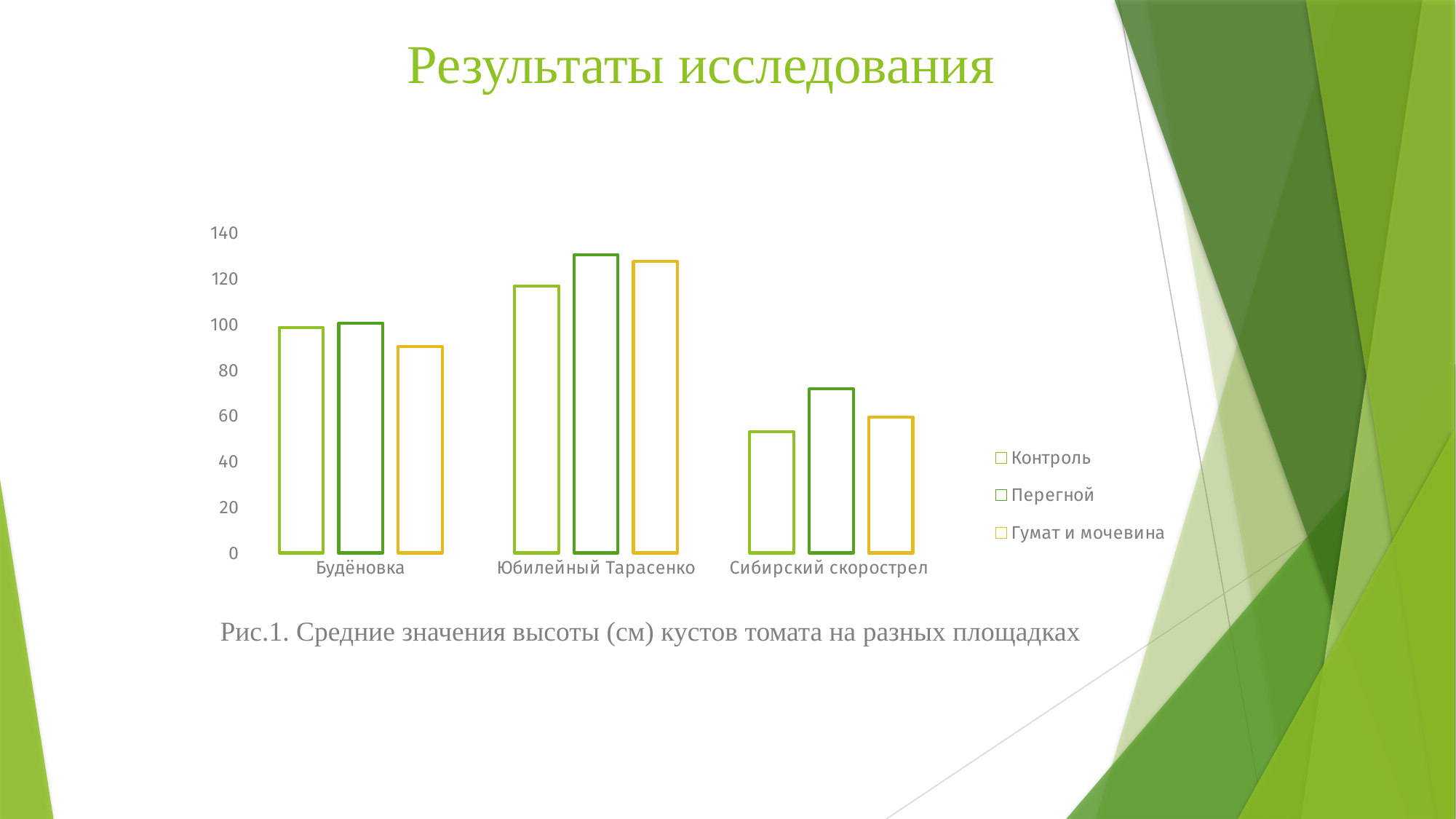

# Результаты исследования

### Chart

| Category | Контроль | Перегной | Гумат и мочевина |
|---|---|---|---|
| Будёновка | 98.6 | 100.6 | 90.3 |
| Юбилейный Тарасенко | 116.8 | 130.5 | 127.5 |
| Сибирский скорострел  | 53.0 | 71.75 | 59.5 |
Рис.1. Средние значения высоты (см) кустов томата на разных площадках